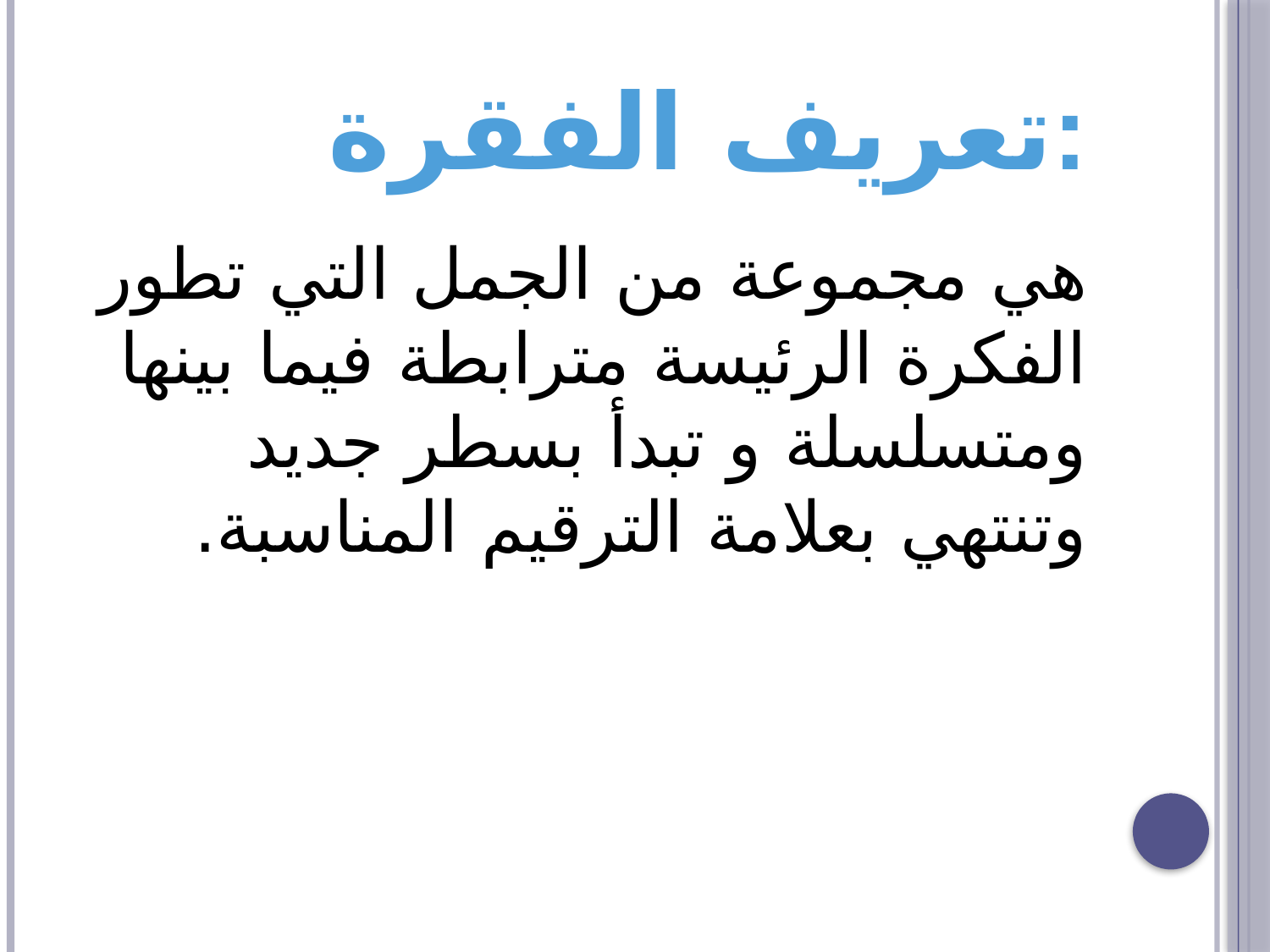

# تعريف الفقرة:
هي مجموعة من الجمل التي تطور الفكرة الرئيسة مترابطة فيما بينها ومتسلسلة و تبدأ بسطر جديد وتنتهي بعلامة الترقيم المناسبة.